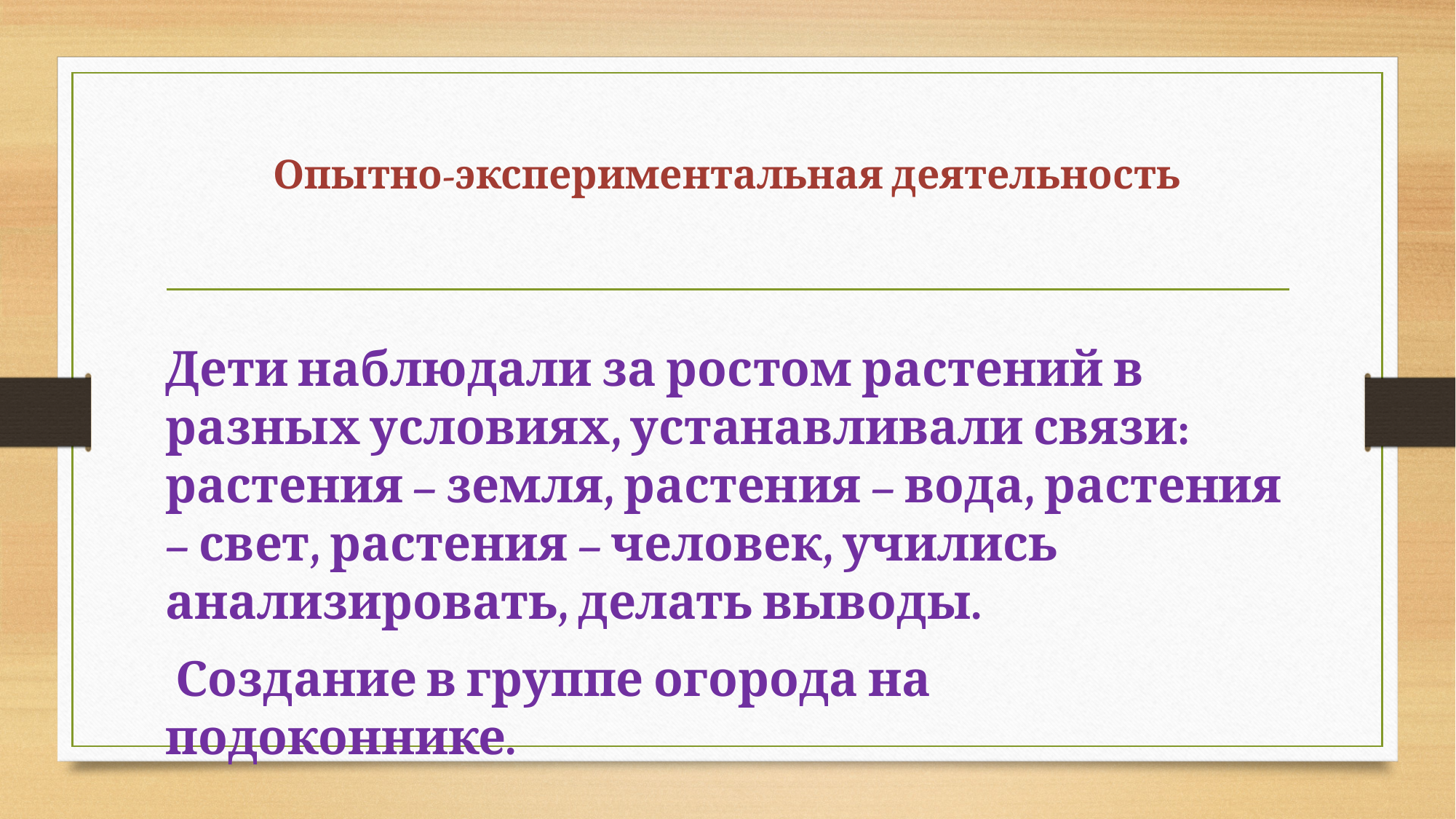

# Опытно-экспериментальная деятельность

Дети наблюдали за ростом растений в разных условиях, устанавливали связи: растения – земля, растения – вода, растения – свет, растения – человек, учились анализировать, делать выводы.
 Создание в группе огорода на подоконнике.